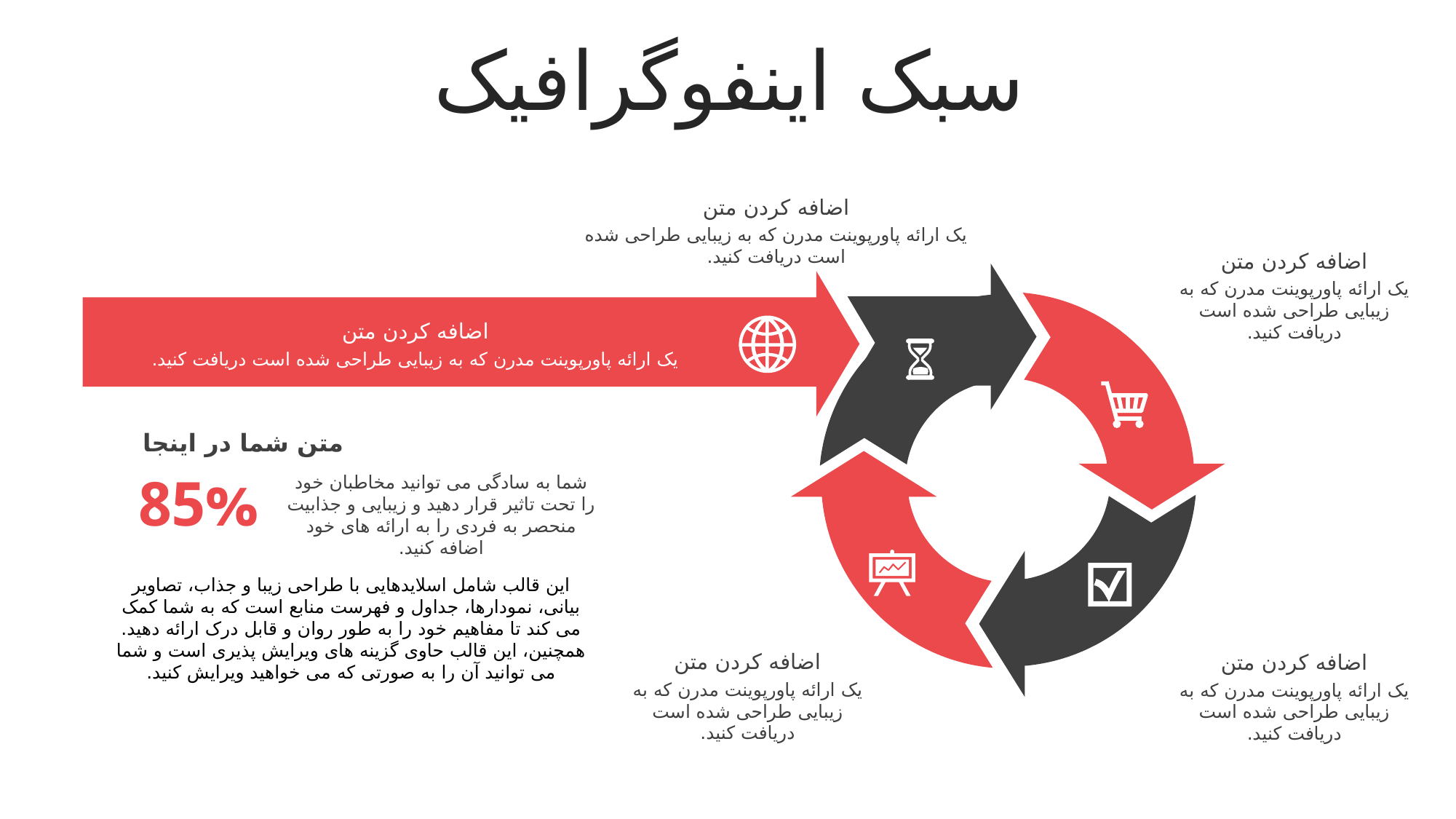

سبک اینفوگرافیک
اضافه کردن متن
یک ارائه پاورپوینت مدرن که به زیبایی طراحی شده است دریافت کنید.
اضافه کردن متن
یک ارائه پاورپوینت مدرن که به زیبایی طراحی شده است دریافت کنید.

اضافه کردن متن
یک ارائه پاورپوینت مدرن که به زیبایی طراحی شده است دریافت کنید.

متن شما در اینجا

85%
شما به سادگی می توانید مخاطبان خود را تحت تاثیر قرار دهید و زیبایی و جذابیت منحصر به فردی را به ارائه های خود اضافه کنید.

این قالب شامل اسلایدهایی با طراحی زیبا و جذاب، تصاویر بیانی، نمودارها، جداول و فهرست منابع است که به شما کمک می کند تا مفاهیم خود را به طور روان و قابل درک ارائه دهید. همچنین، این قالب حاوی گزینه های ویرایش پذیری است و شما می توانید آن را به صورتی که می خواهید ویرایش کنید.
اضافه کردن متن
یک ارائه پاورپوینت مدرن که به زیبایی طراحی شده است دریافت کنید.
اضافه کردن متن
یک ارائه پاورپوینت مدرن که به زیبایی طراحی شده است دریافت کنید.